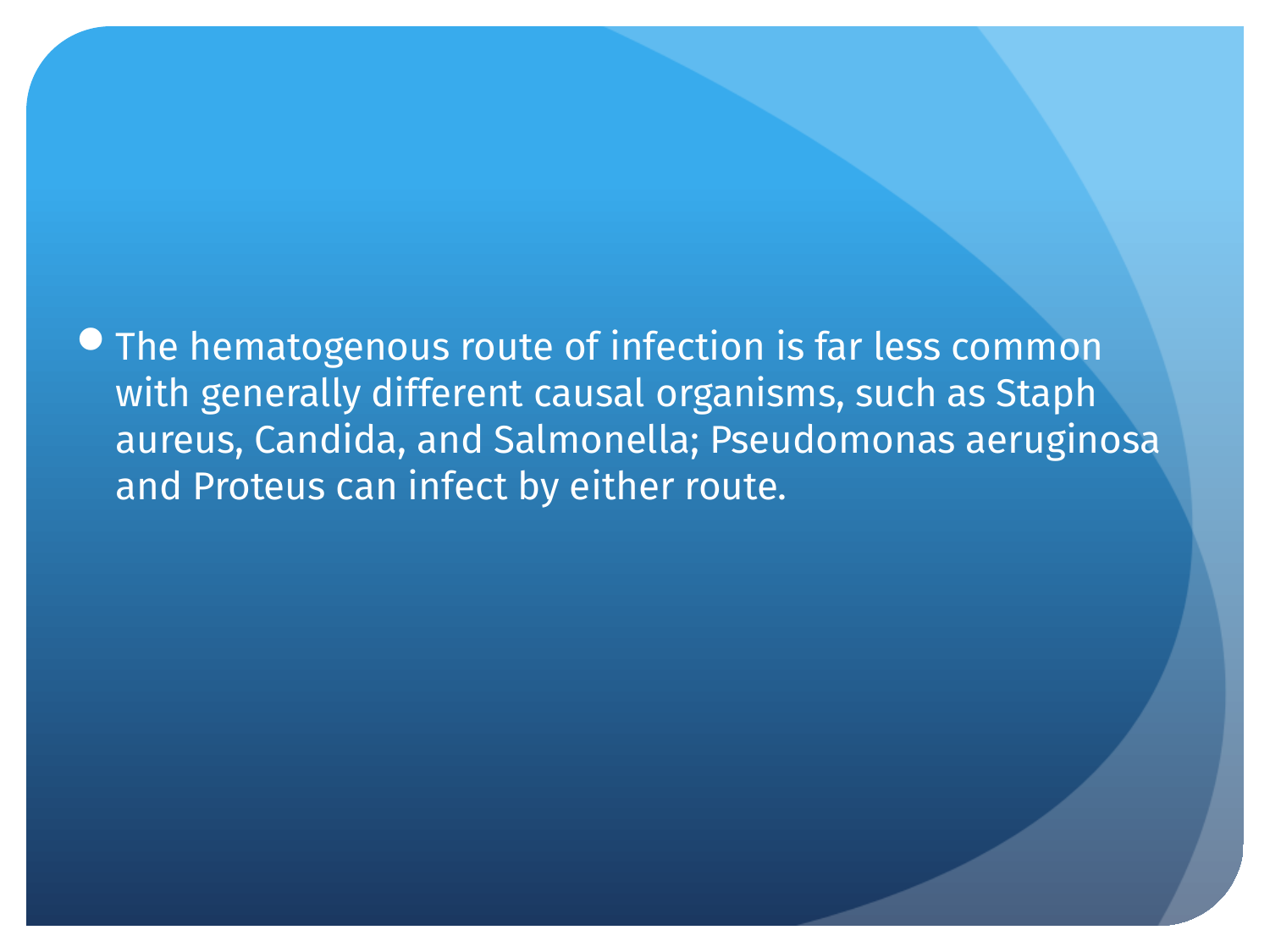

#
The hematogenous route of infection is far less common with generally different causal organisms, such as Staph aureus, Candida, and Salmonella; Pseudomonas aeruginosa and Proteus can infect by either route.